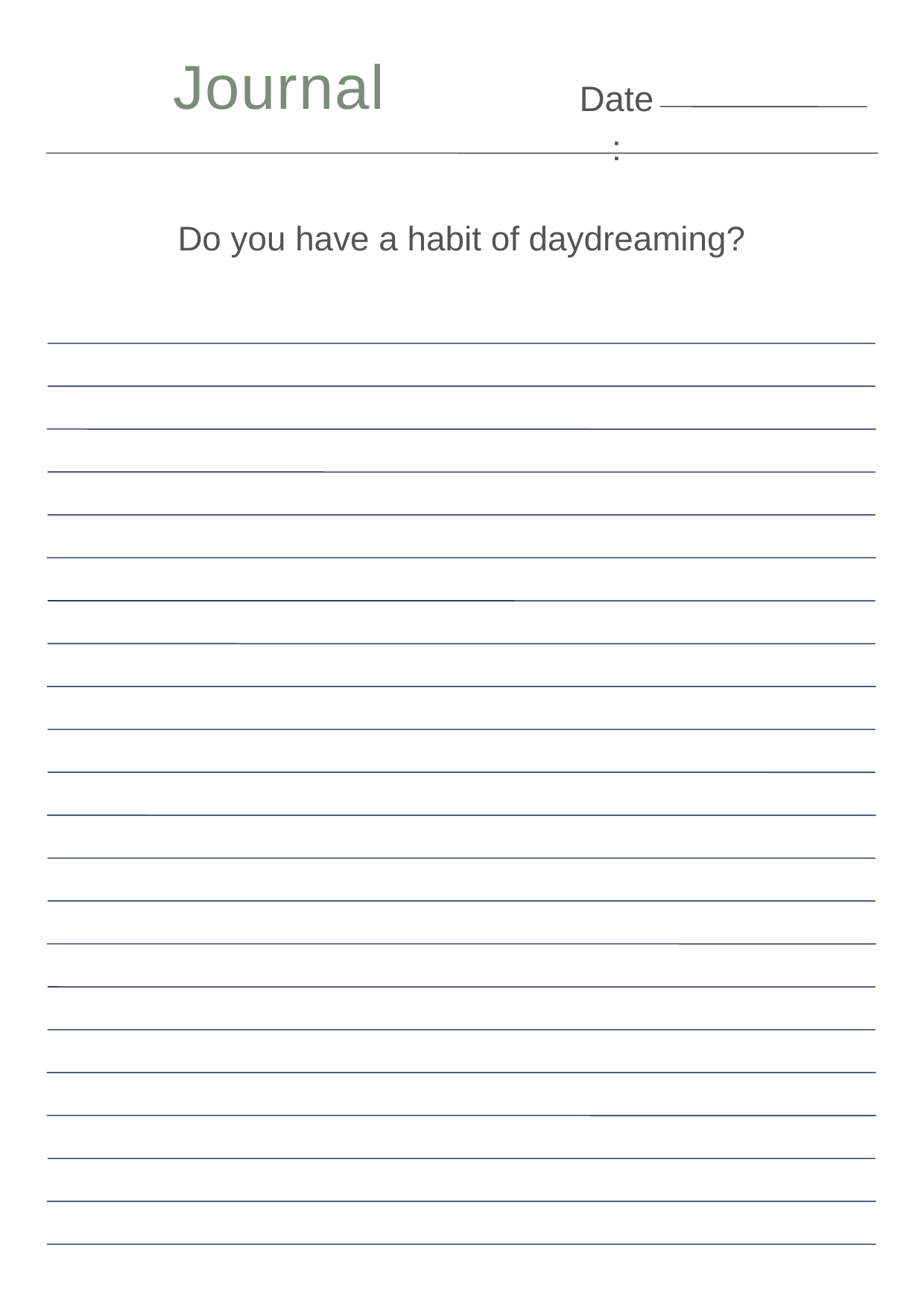

Journal
Date:

Do you have a habit of daydreaming?